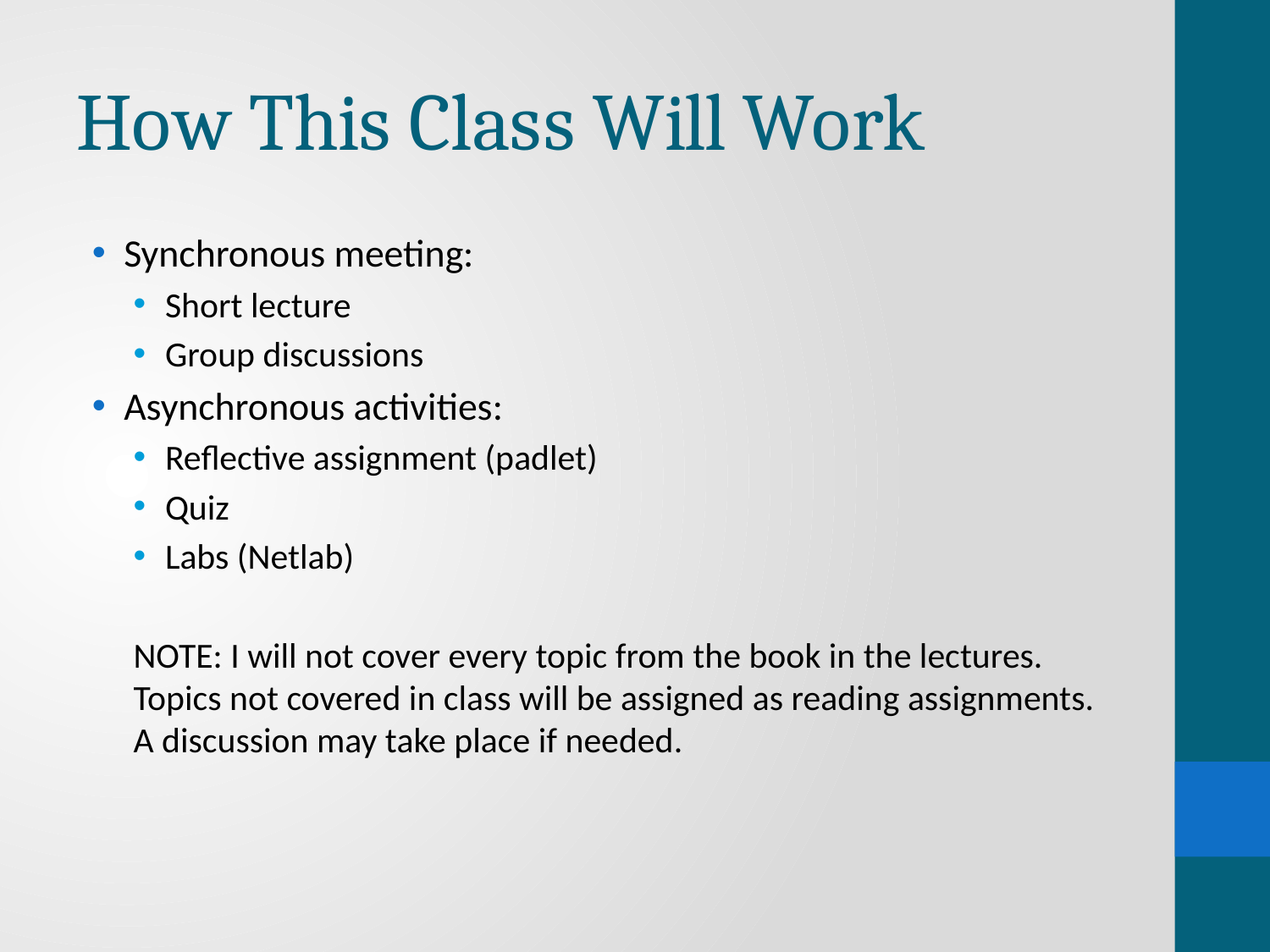

# How This Class Will Work
Synchronous meeting:
Short lecture
Group discussions
Asynchronous activities:
Reflective assignment (padlet)
Quiz
Labs (Netlab)

NOTE: I will not cover every topic from the book in the lectures. Topics not covered in class will be assigned as reading assignments. A discussion may take place if needed.